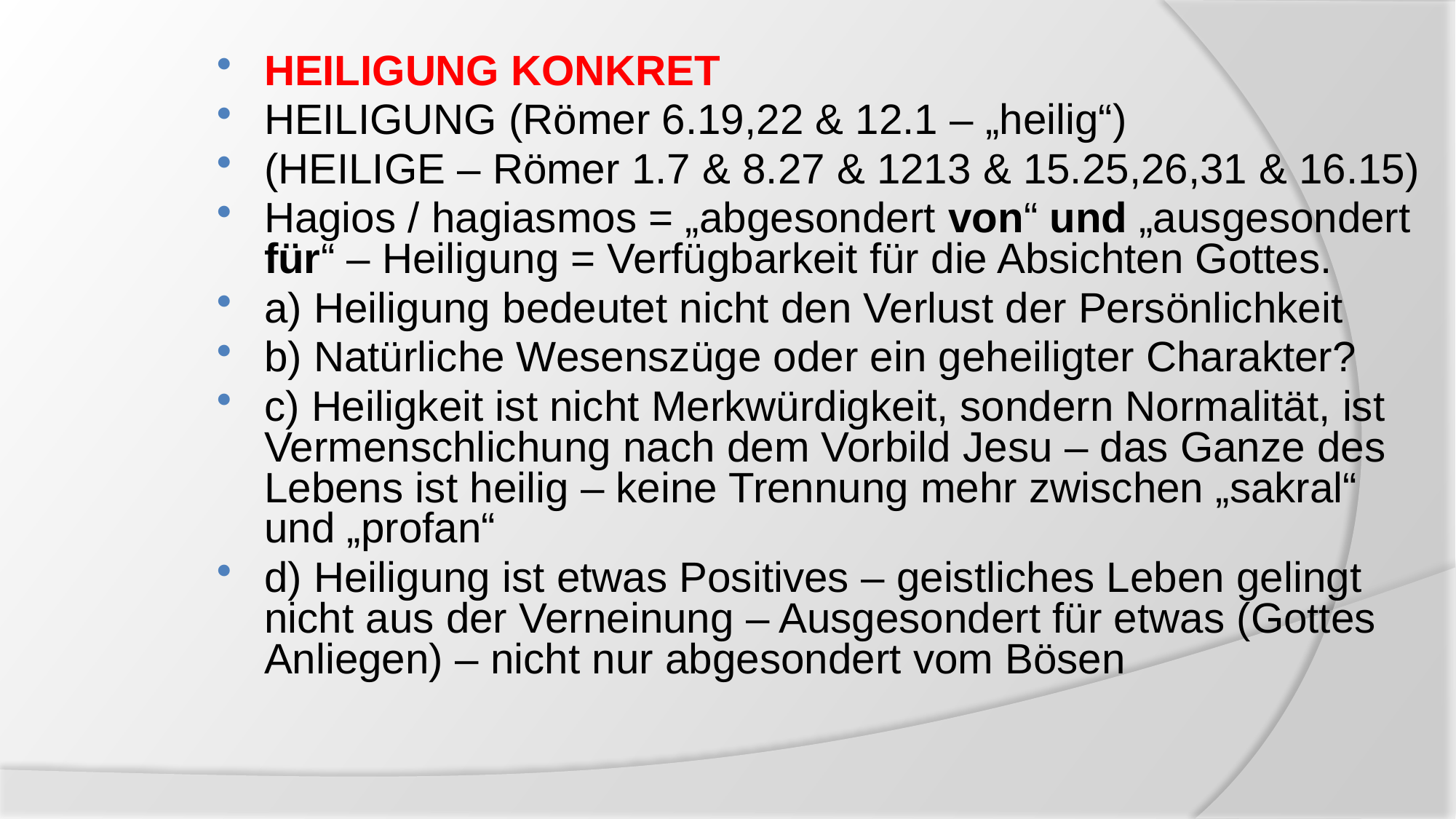

#
HEILIGUNG KONKRET
HEILIGUNG (Römer 6.19,22 & 12.1 – „heilig“)
(HEILIGE – Römer 1.7 & 8.27 & 1213 & 15.25,26,31 & 16.15)
Hagios / hagiasmos = „abgesondert von“ und „ausgesondert für“ – Heiligung = Verfügbarkeit für die Absichten Gottes.
a) Heiligung bedeutet nicht den Verlust der Persönlichkeit
b) Natürliche Wesenszüge oder ein geheiligter Charakter?
c) Heiligkeit ist nicht Merkwürdigkeit, sondern Normalität, ist Vermenschlichung nach dem Vorbild Jesu – das Ganze des Lebens ist heilig – keine Trennung mehr zwischen „sakral“ und „profan“
d) Heiligung ist etwas Positives – geistliches Leben gelingt nicht aus der Verneinung – Ausgesondert für etwas (Gottes Anliegen) – nicht nur abgesondert vom Bösen